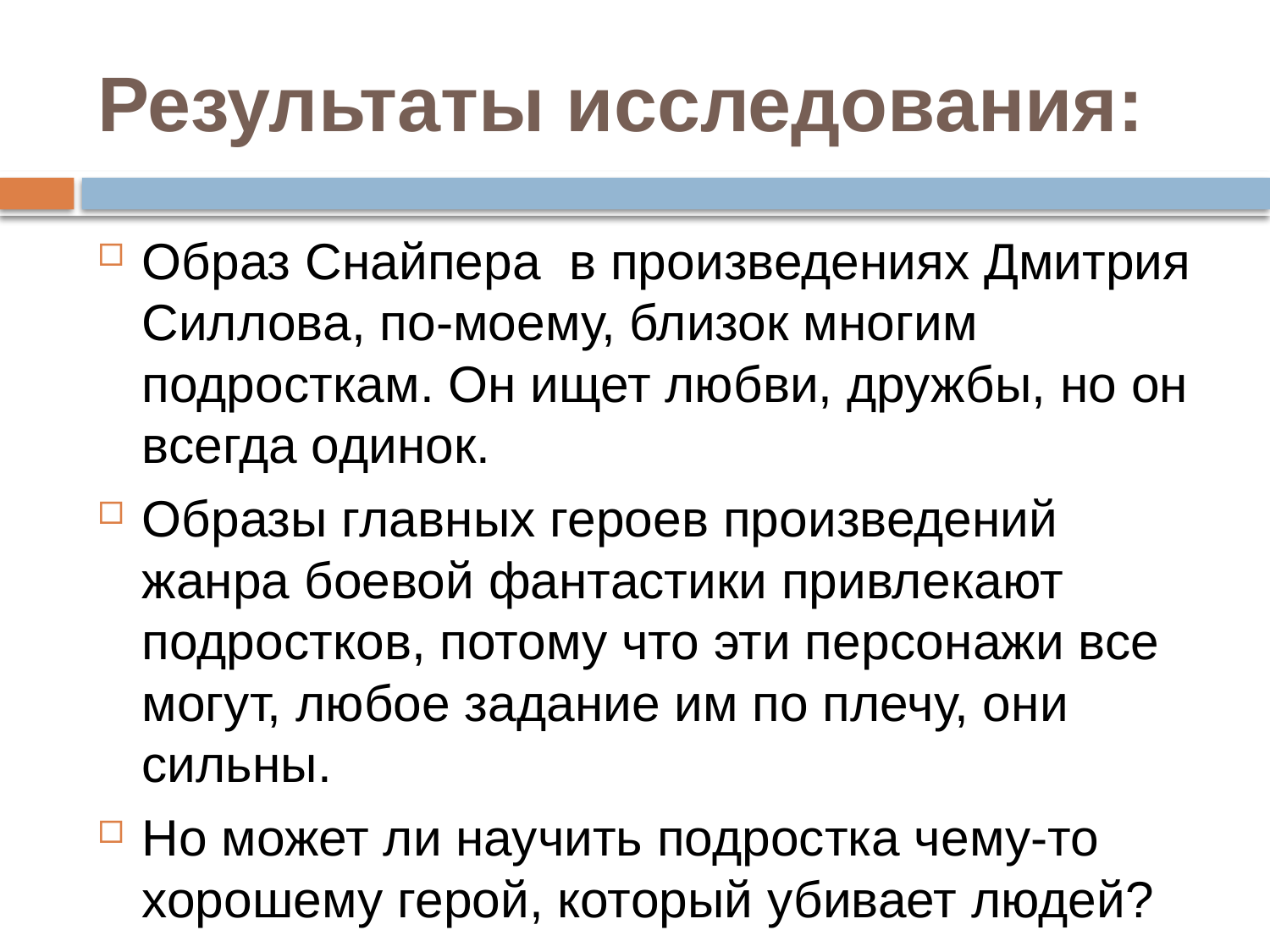

# Результаты исследования:
Образ Снайпера  в произведениях Дмитрия Силлова, по-моему, близок многим подросткам. Он ищет любви, дружбы, но он всегда одинок.
Образы главных героев произведений жанра боевой фантастики привлекают подростков, потому что эти персонажи все могут, любое задание им по плечу, они сильны.
Но может ли научить подростка чему-то хорошему герой, который убивает людей?